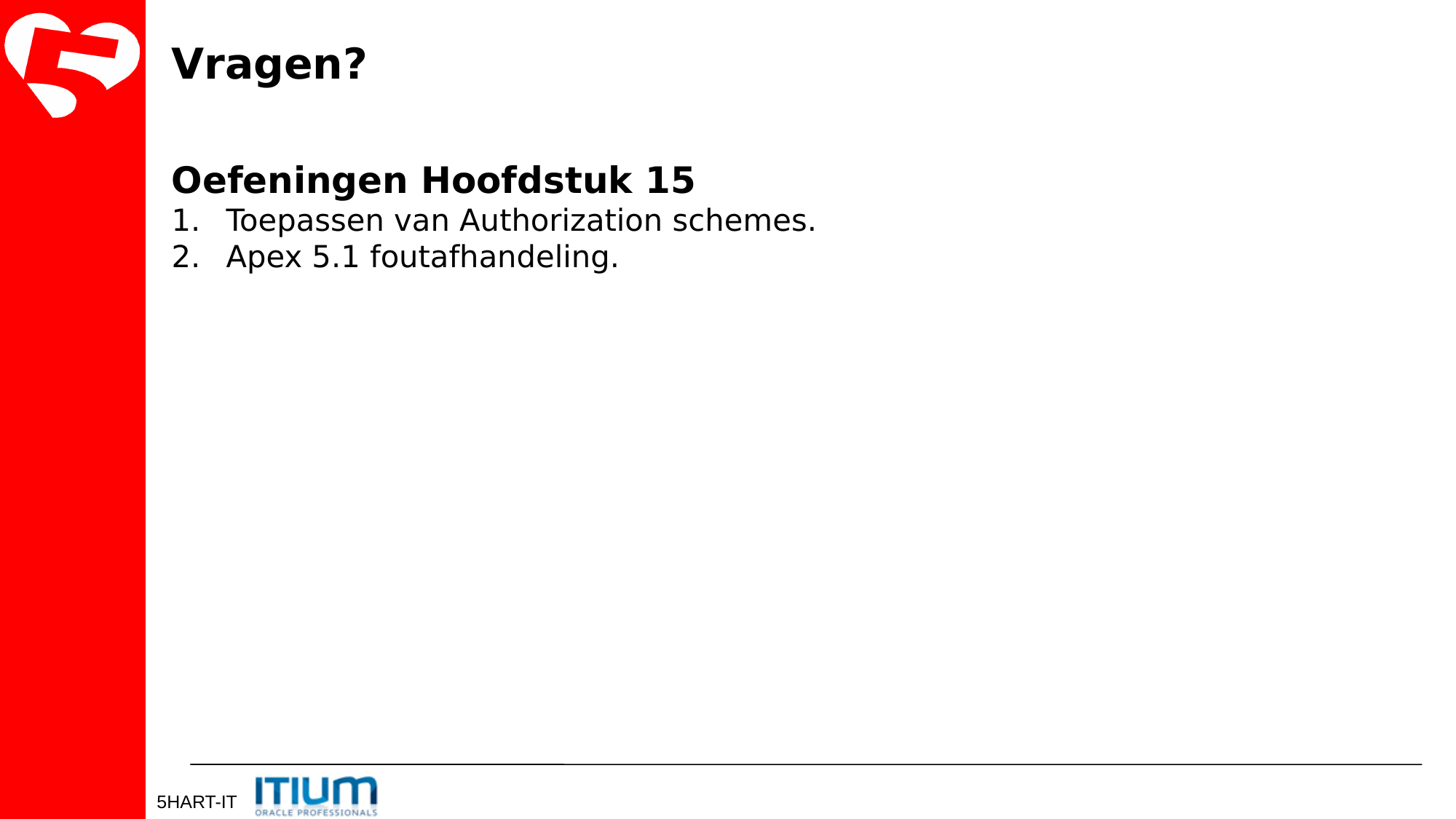

# Vragen?
Oefeningen Hoofdstuk 15
Toepassen van Authorization schemes.
Apex 5.1 foutafhandeling.